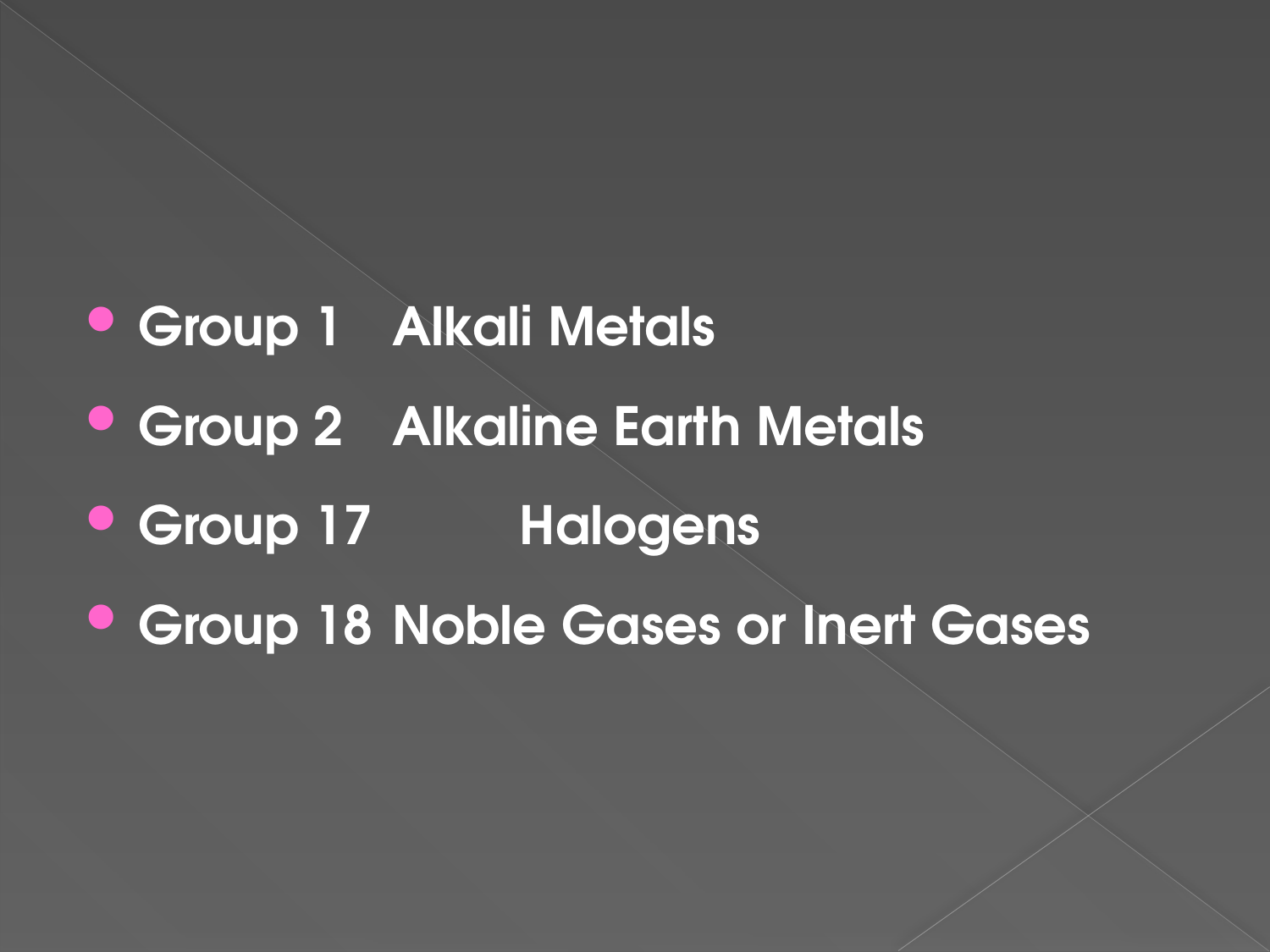

#
Group 1	Alkali Metals
Group 2	Alkaline Earth Metals
Group 17   	Halogens
Group 18	Noble Gases or Inert Gases